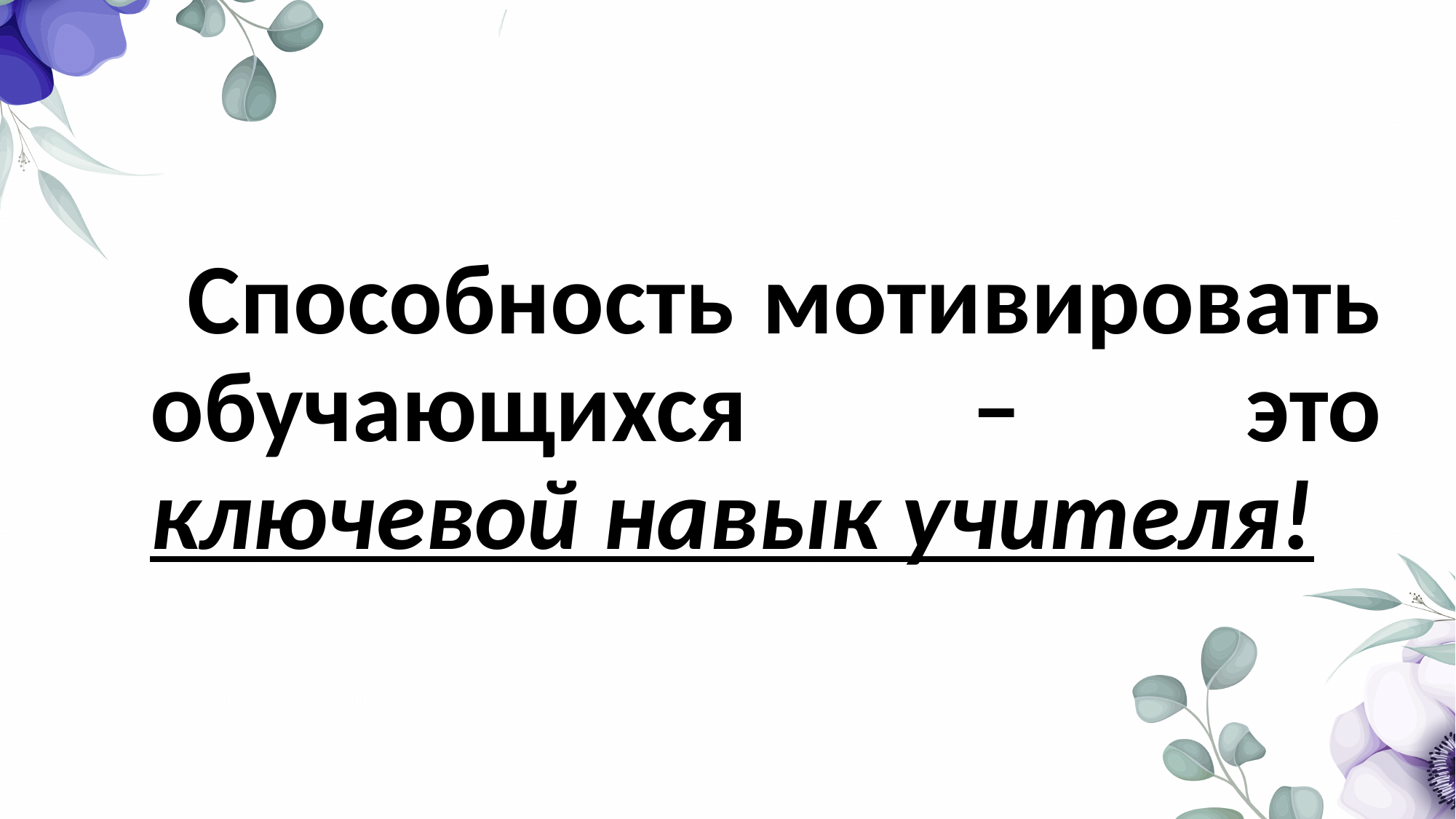

Способность мотивировать обучающихся – это ключевой навык учителя!